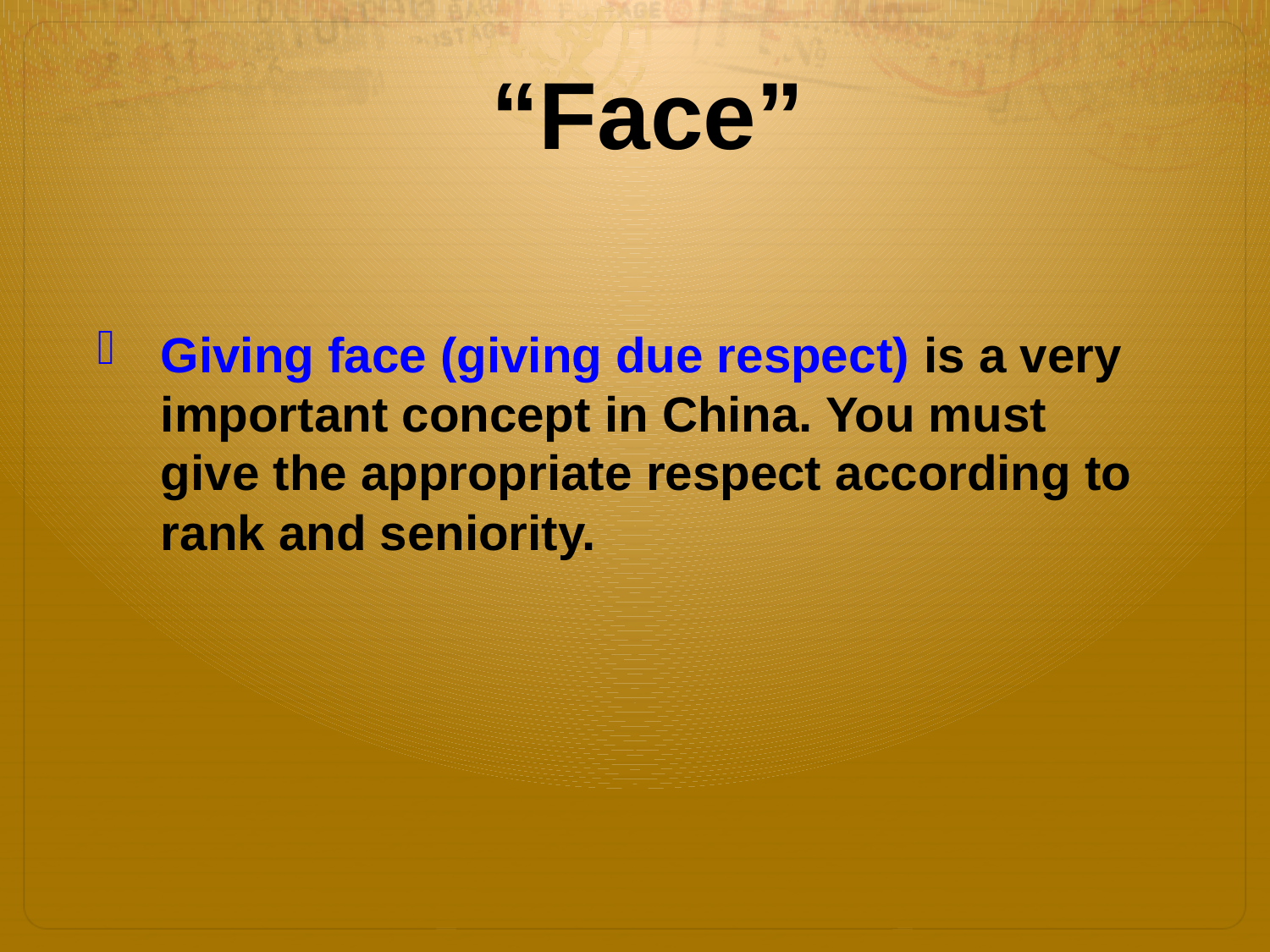

# “Face”

Giving face (giving due respect) is a very important concept in China. You must give the appropriate respect according to rank and seniority.